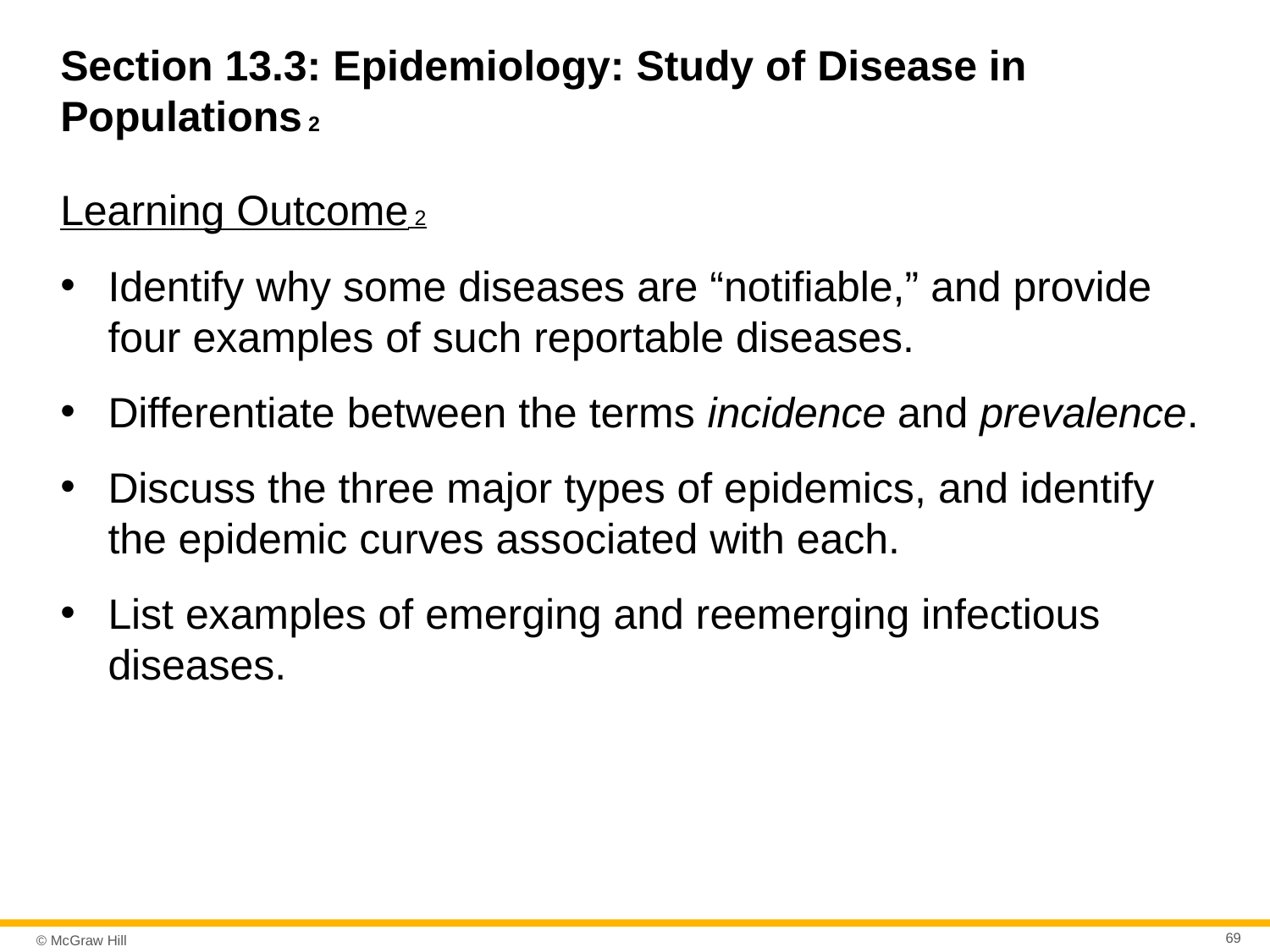

# Section 13.3: Epidemiology: Study of Disease in Populations 2
Learning Outcome 2
Identify why some diseases are “notifiable,” and provide four examples of such reportable diseases.
Differentiate between the terms incidence and prevalence.
Discuss the three major types of epidemics, and identify the epidemic curves associated with each.
List examples of emerging and reemerging infectious diseases.